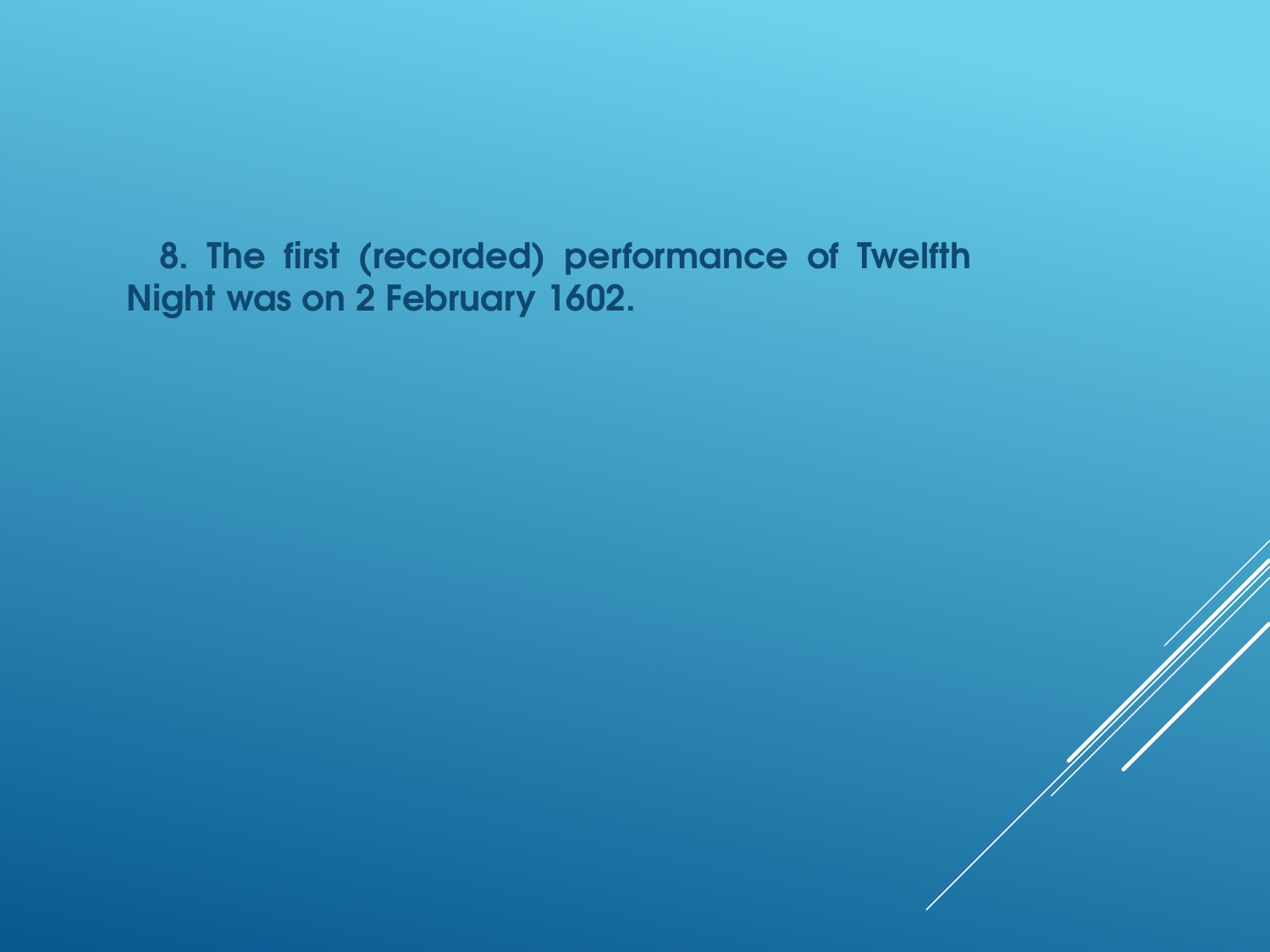

8. The first (recorded) performance of Twelfth Night was on 2 February 1602.

#